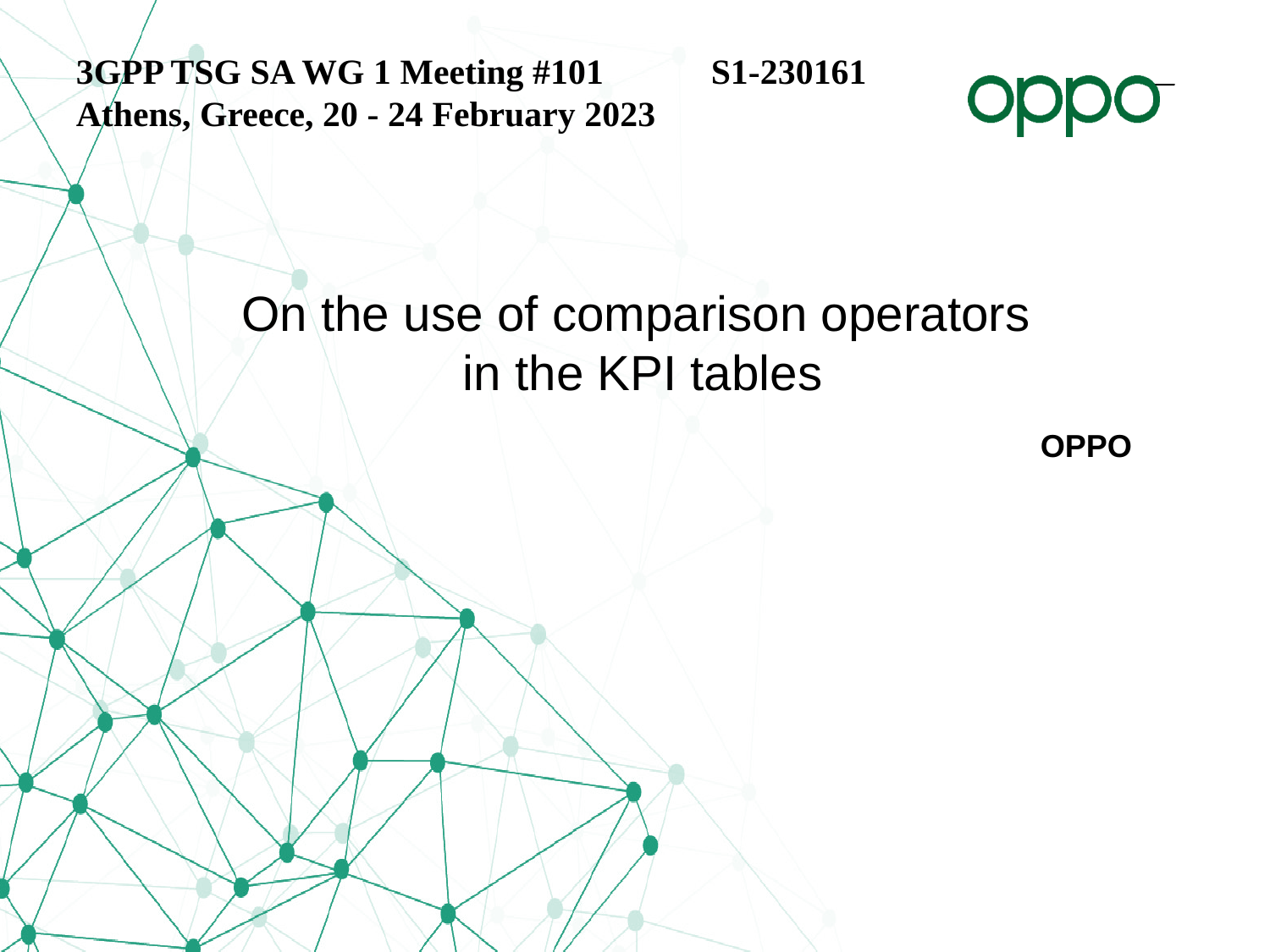

3GPP TSG SA WG 1 Meeting #101 	S1-230161
Athens, Greece, 20 - 24 February 2023

On the use of comparison operators
in the KPI tables
OPPO